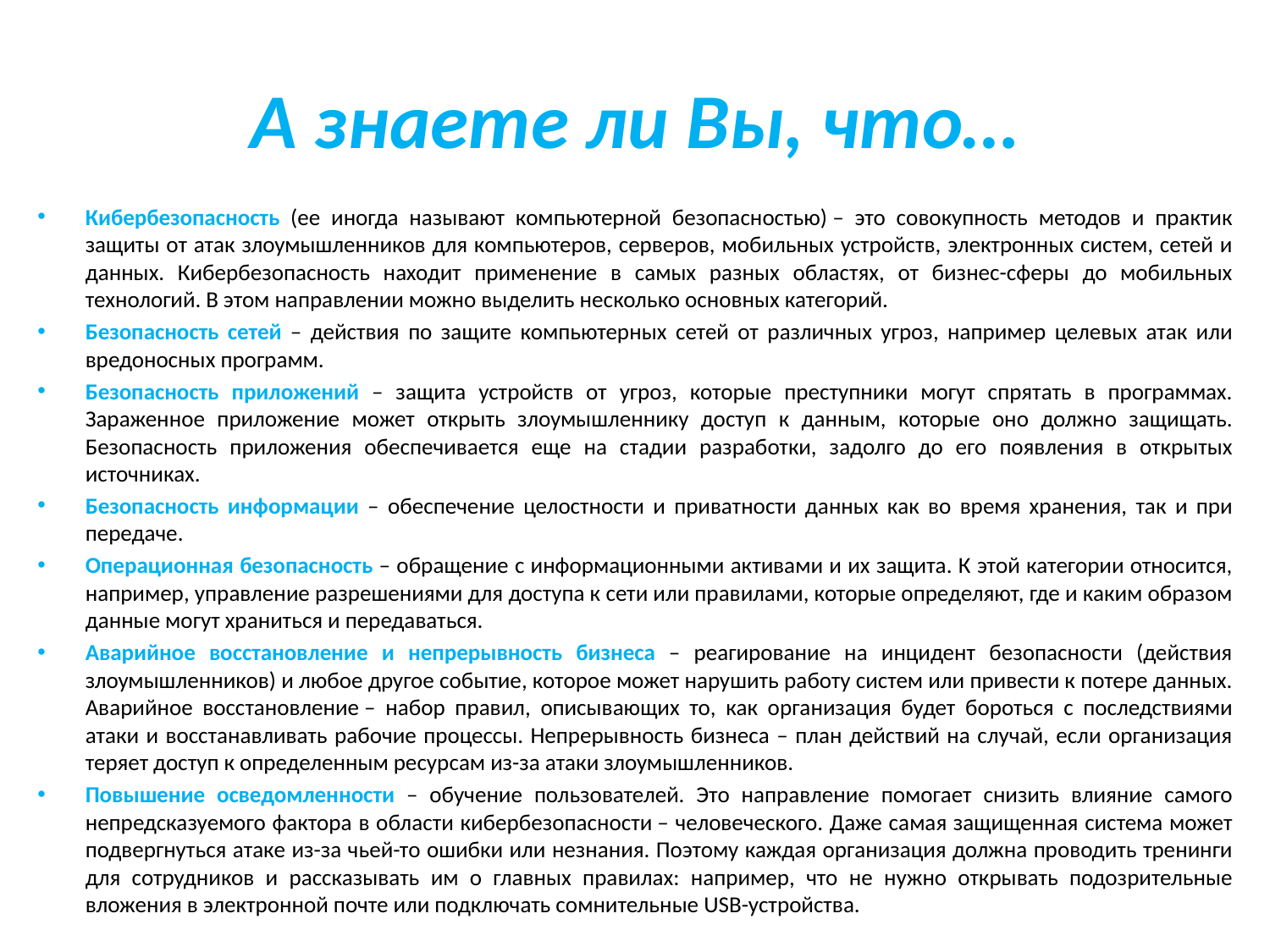

# А знаете ли Вы, что…
Кибербезопасность (ее иногда называют компьютерной безопасностью) – это совокупность методов и практик защиты от атак злоумышленников для компьютеров, серверов, мобильных устройств, электронных систем, сетей и данных. Кибербезопасность находит применение в самых разных областях, от бизнес-сферы до мобильных технологий. В этом направлении можно выделить несколько основных категорий.
Безопасность сетей – действия по защите компьютерных сетей от различных угроз, например целевых атак или вредоносных программ.
Безопасность приложений – защита устройств от угроз, которые преступники могут спрятать в программах. Зараженное приложение может открыть злоумышленнику доступ к данным, которые оно должно защищать. Безопасность приложения обеспечивается еще на стадии разработки, задолго до его появления в открытых источниках.
Безопасность информации – обеспечение целостности и приватности данных как во время хранения, так и при передаче.
Операционная безопасность – обращение с информационными активами и их защита. К этой категории относится, например, управление разрешениями для доступа к сети или правилами, которые определяют, где и каким образом данные могут храниться и передаваться.
Аварийное восстановление и непрерывность бизнеса – реагирование на инцидент безопасности (действия злоумышленников) и любое другое событие, которое может нарушить работу систем или привести к потере данных. Аварийное восстановление – набор правил, описывающих то, как организация будет бороться с последствиями атаки и восстанавливать рабочие процессы. Непрерывность бизнеса – план действий на случай, если организация теряет доступ к определенным ресурсам из-за атаки злоумышленников.
Повышение осведомленности – обучение пользователей. Это направление помогает снизить влияние самого непредсказуемого фактора в области кибербезопасности – человеческого. Даже самая защищенная система может подвергнуться атаке из-за чьей-то ошибки или незнания. Поэтому каждая организация должна проводить тренинги для сотрудников и рассказывать им о главных правилах: например, что не нужно открывать подозрительные вложения в электронной почте или подключать сомнительные USB-устройства.